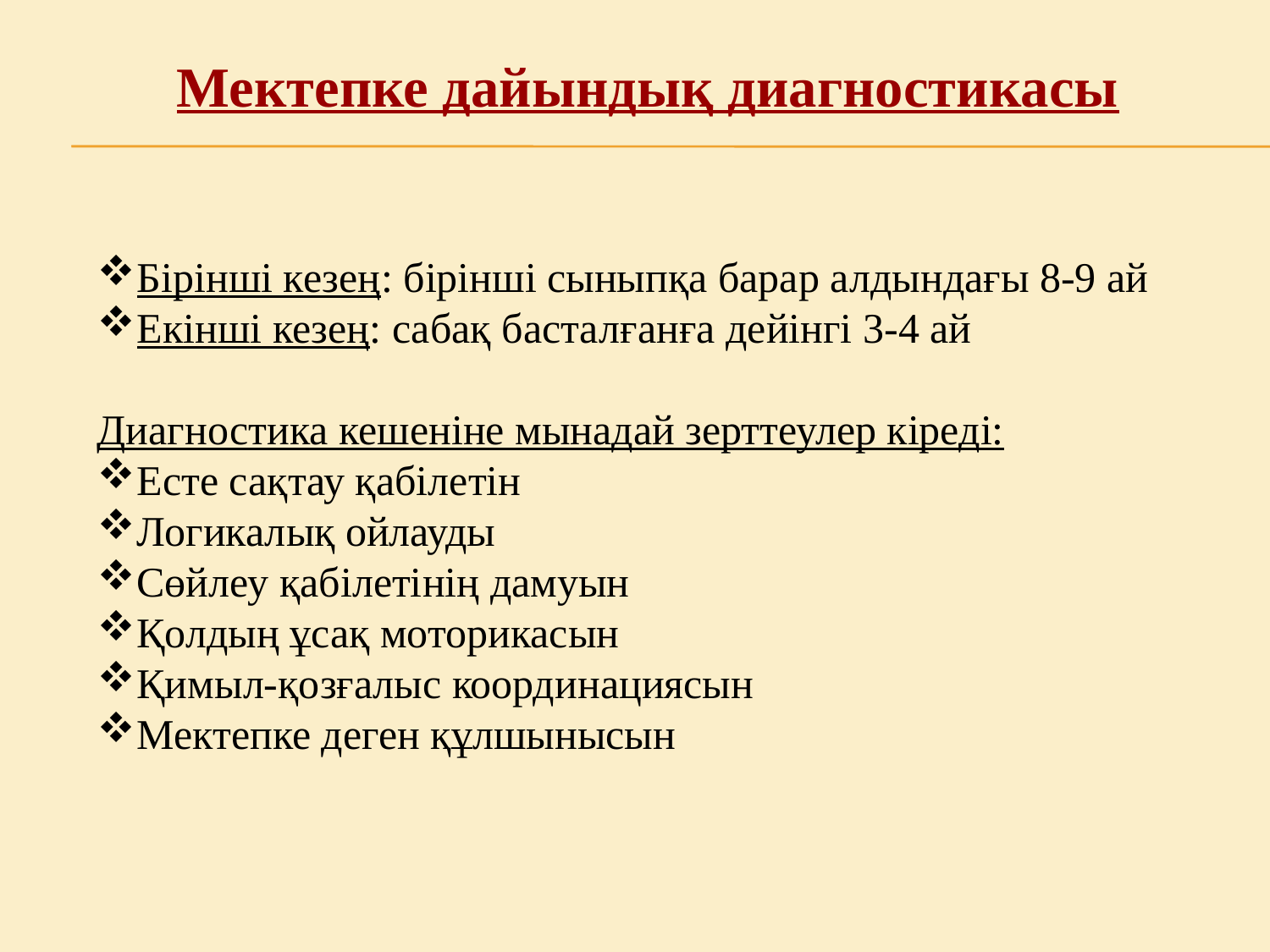

# Мектепке дайындық диагностикасы
Бірінші кезең: бірінші сыныпқа барар алдындағы 8-9 ай
Екінші кезең: сабақ басталғанға дейінгі 3-4 ай

Диагностика кешеніне мынадай зерттеулер кіреді:
Есте сақтау қабілетін
Логикалық ойлауды
Сөйлеу қабілетінің дамуын
Қолдың ұсақ моторикасын
Қимыл-қозғалыс координациясын
Мектепке деген құлшынысын